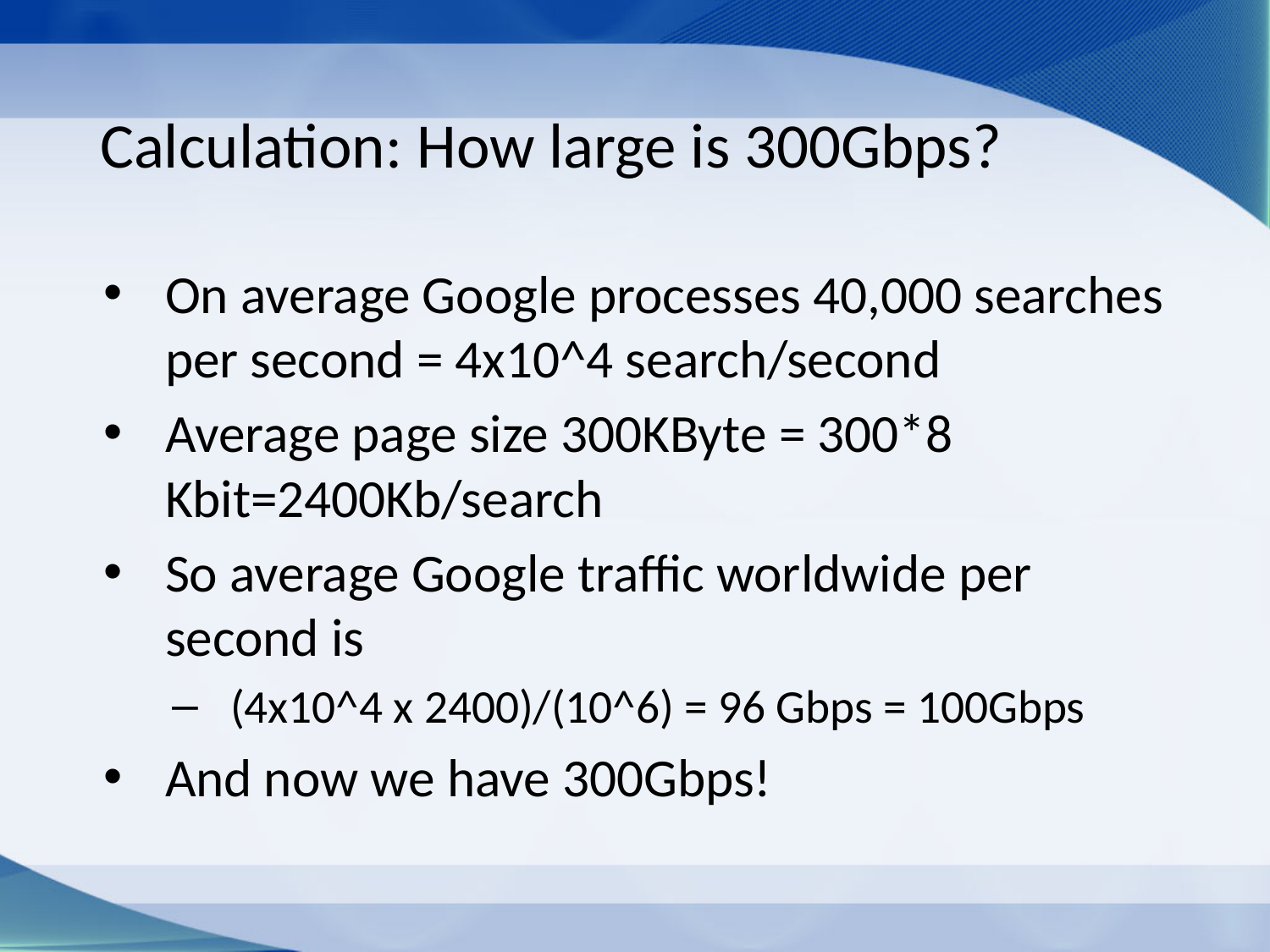

# Calculation: How large is 300Gbps?
On average Google processes 40,000 searches per second = 4x10^4 search/second
Average page size 300KByte = 300*8 Kbit=2400Kb/search
So average Google traffic worldwide per second is
(4x10^4 x 2400)/(10^6) = 96 Gbps = 100Gbps
And now we have 300Gbps!